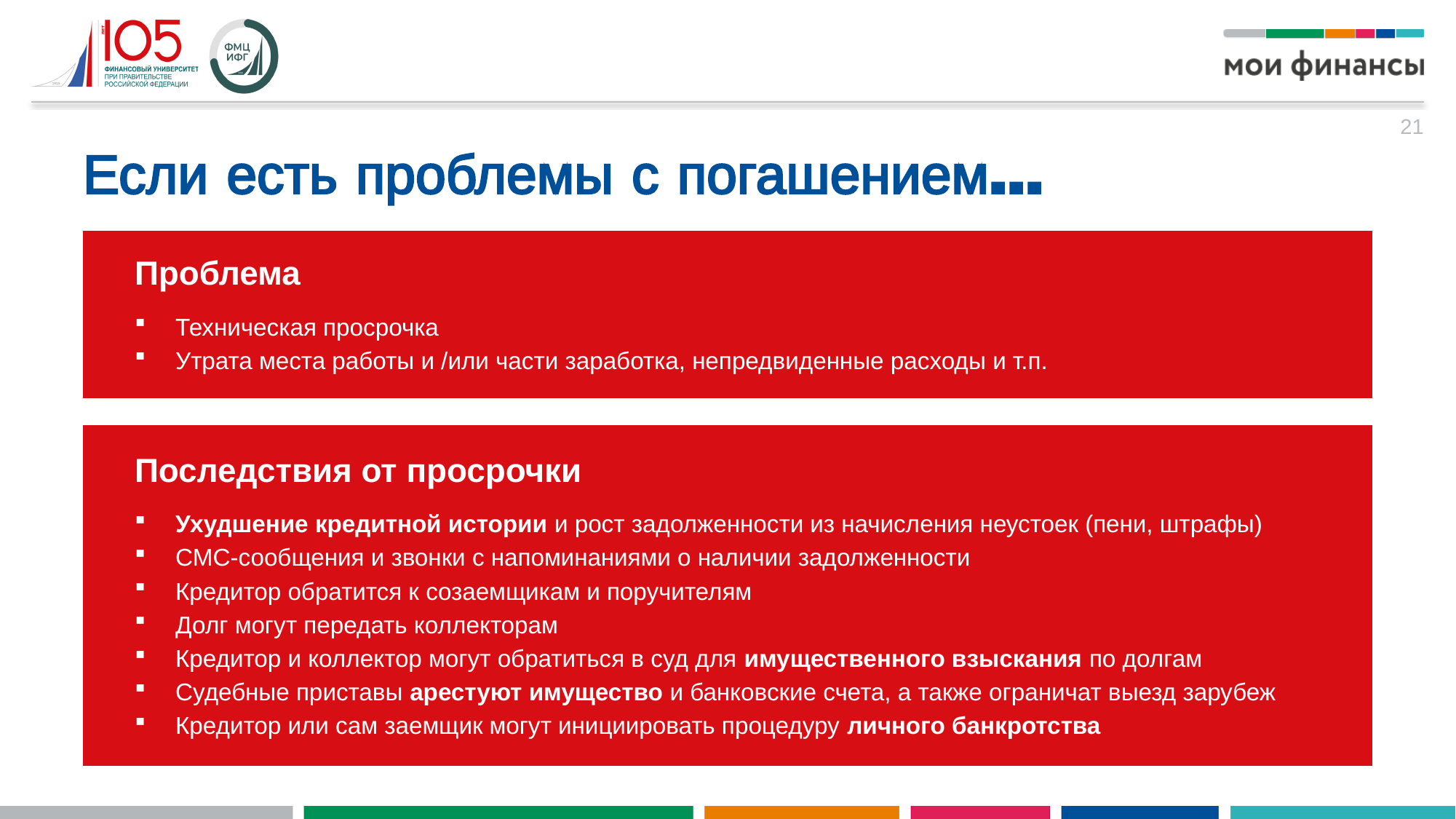

21
Если есть проблемы с погашением…

Проблема
Техническая просрочка
Утрата места работы и /или части заработка, непредвиденные расходы и т.п.

Последствия от просрочки
Ухудшение кредитной истории и рост задолженности из начисления неустоек (пени, штрафы)
СМС-сообщения и звонки с напоминаниями о наличии задолженности
Кредитор обратится к созаемщикам и поручителям
Долг могут передать коллекторам
Кредитор и коллектор могут обратиться в суд для имущественного взыскания по долгам
Судебные приставы арестуют имущество и банковские счета, а также ограничат выезд зарубеж
Кредитор или сам заемщик могут инициировать процедуру личного банкротства